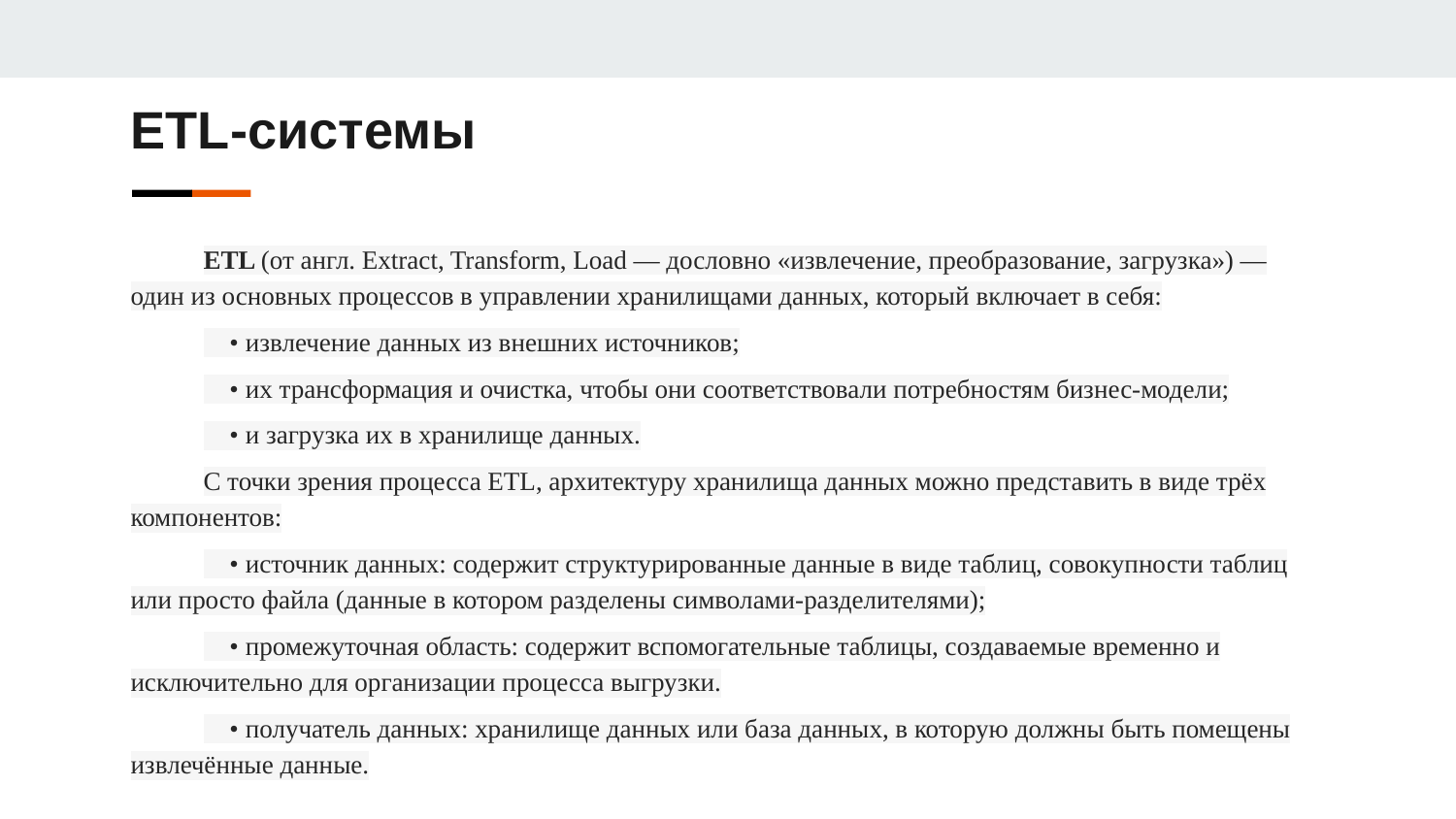

ETL-системы
ETL (от англ. Extract, Transform, Load — дословно «извлечение, преобразование, загрузка») — один из основных процессов в управлении хранилищами данных, который включает в себя:
    • извлечение данных из внешних источников;
    • их трансформация и очистка, чтобы они соответствовали потребностям бизнес-модели;
    • и загрузка их в хранилище данных.
С точки зрения процесса ETL, архитектуру хранилища данных можно представить в виде трёх компонентов:
    • источник данных: содержит структурированные данные в виде таблиц, совокупности таблиц или просто файла (данные в котором разделены символами-разделителями);
    • промежуточная область: содержит вспомогательные таблицы, создаваемые временно и исключительно для организации процесса выгрузки.
    • получатель данных: хранилище данных или база данных, в которую должны быть помещены извлечённые данные.